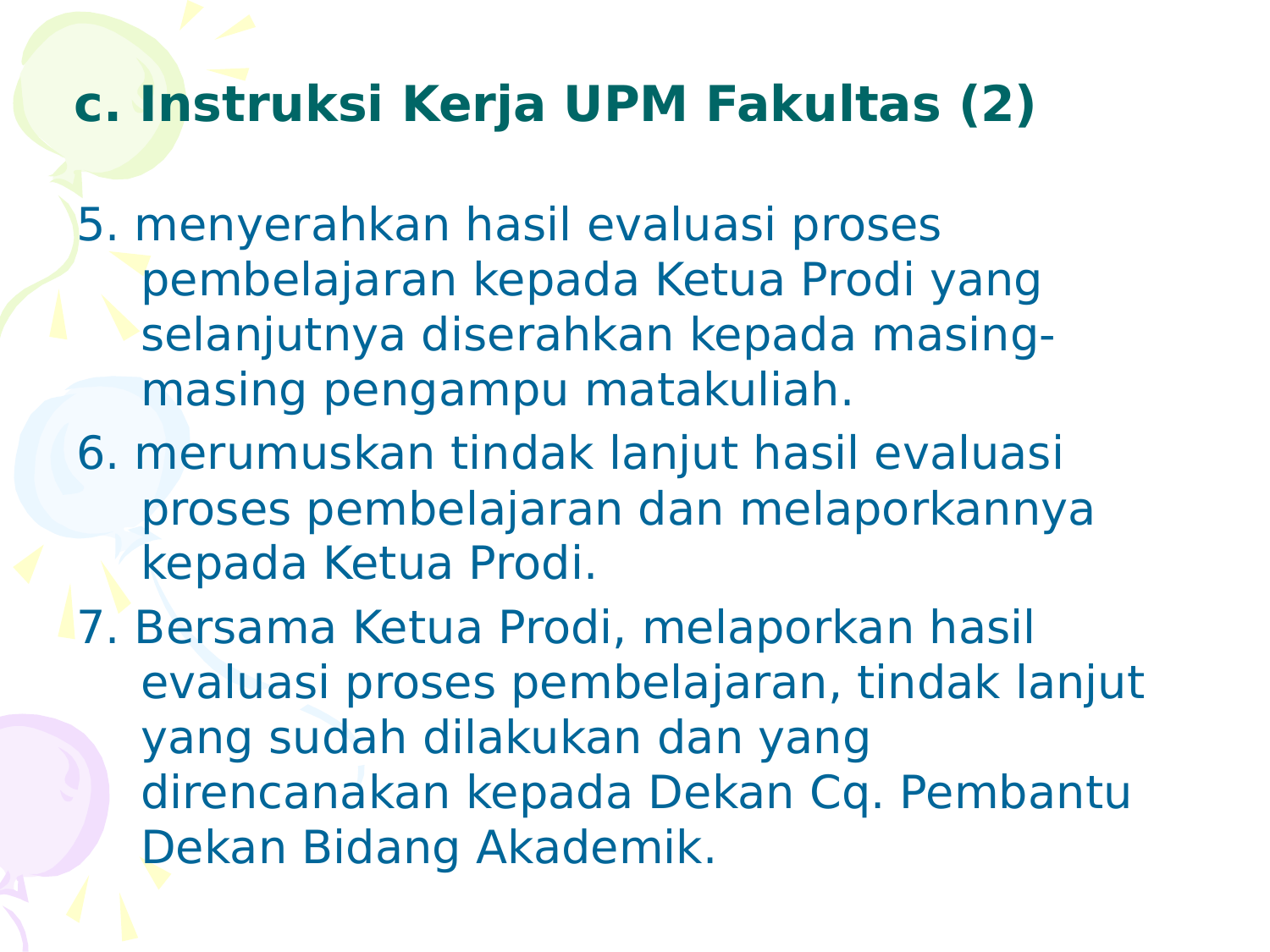

# c. Instruksi Kerja UPM Fakultas (2)
5. menyerahkan hasil evaluasi proses pembelajaran kepada Ketua Prodi yang selanjutnya diserahkan kepada masing- masing pengampu matakuliah.
6. merumuskan tindak lanjut hasil evaluasi proses pembelajaran dan melaporkannya kepada Ketua Prodi.
7. Bersama Ketua Prodi, melaporkan hasil evaluasi proses pembelajaran, tindak lanjut yang sudah dilakukan dan yang direncanakan kepada Dekan Cq. Pembantu Dekan Bidang Akademik.